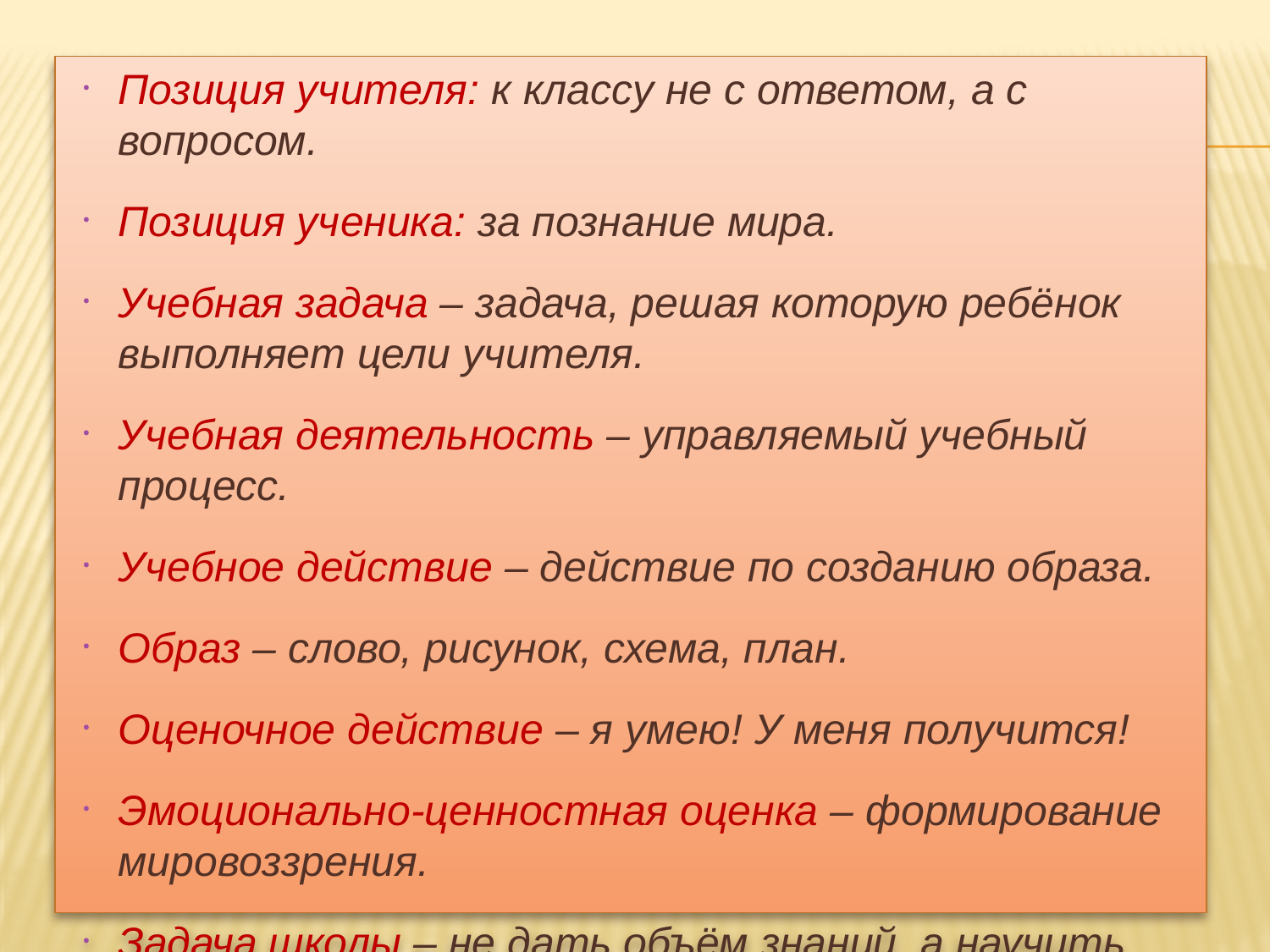

Позиция учителя: к классу не с ответом, а с вопросом.
Позиция ученика: за познание мира.
Учебная задача – задача, решая которую ребёнок выполняет цели учителя.
Учебная деятельность – управляемый учебный процесс.
Учебное действие – действие по созданию образа.
Образ – слово, рисунок, схема, план.
Оценочное действие – я умею! У меня получится!
Эмоционально-ценностная оценка – формирование мировоззрения.
Задача школы – не дать объём знаний, а научить учиться.